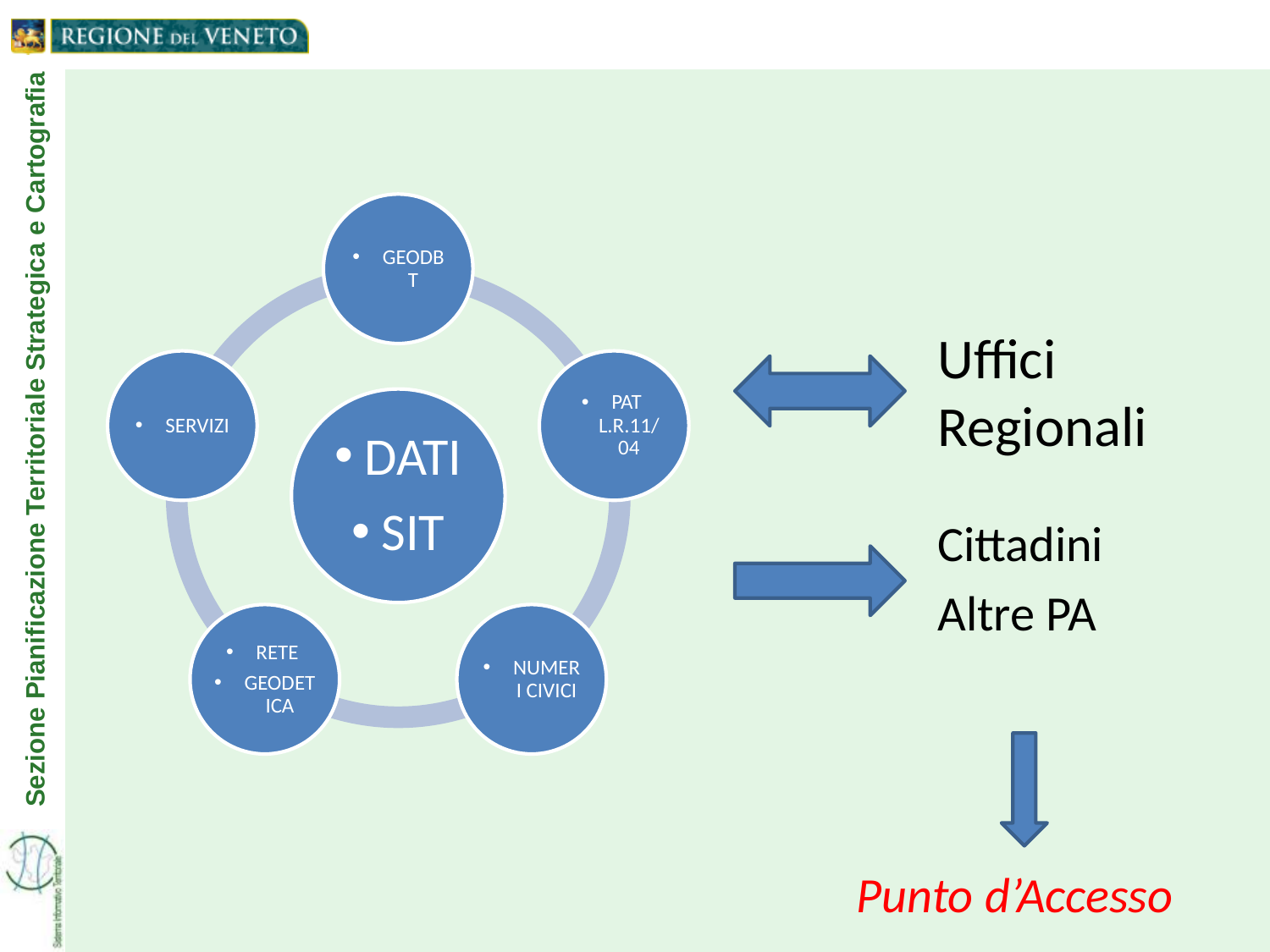

DATI
SIT
GEODBT
PAT  L.R.11/04
NUMERI CIVICI
RETE
GEODETICA
SERVIZI
Uffici Regionali

Cittadini
Altre PA

Punto d’Accesso